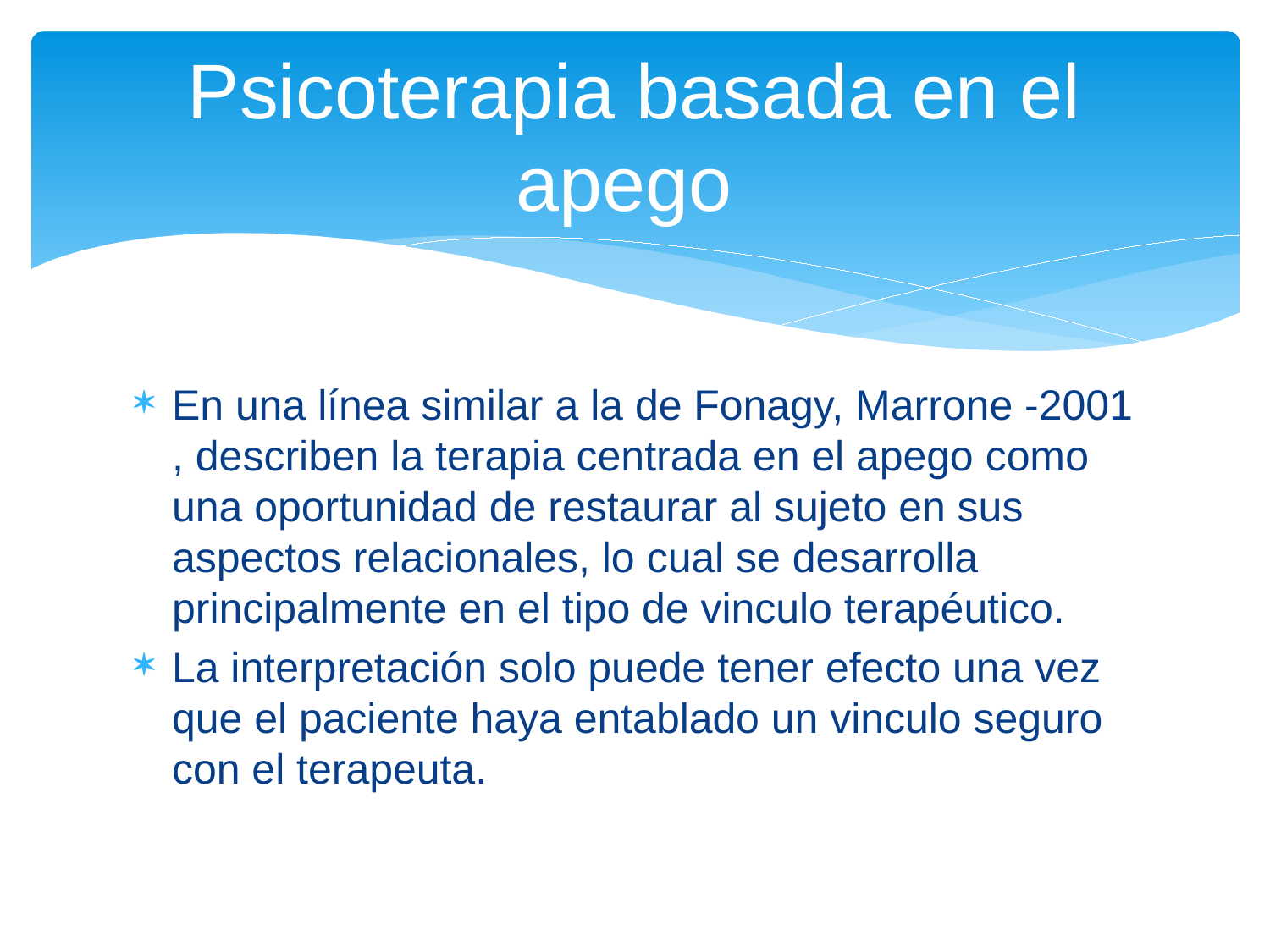

# Psicoterapia basada en el apego
En una línea similar a la de Fonagy, Marrone -2001 , describen la terapia centrada en el apego como una oportunidad de restaurar al sujeto en sus aspectos relacionales, lo cual se desarrolla principalmente en el tipo de vinculo terapéutico.
La interpretación solo puede tener efecto una vez que el paciente haya entablado un vinculo seguro con el terapeuta.